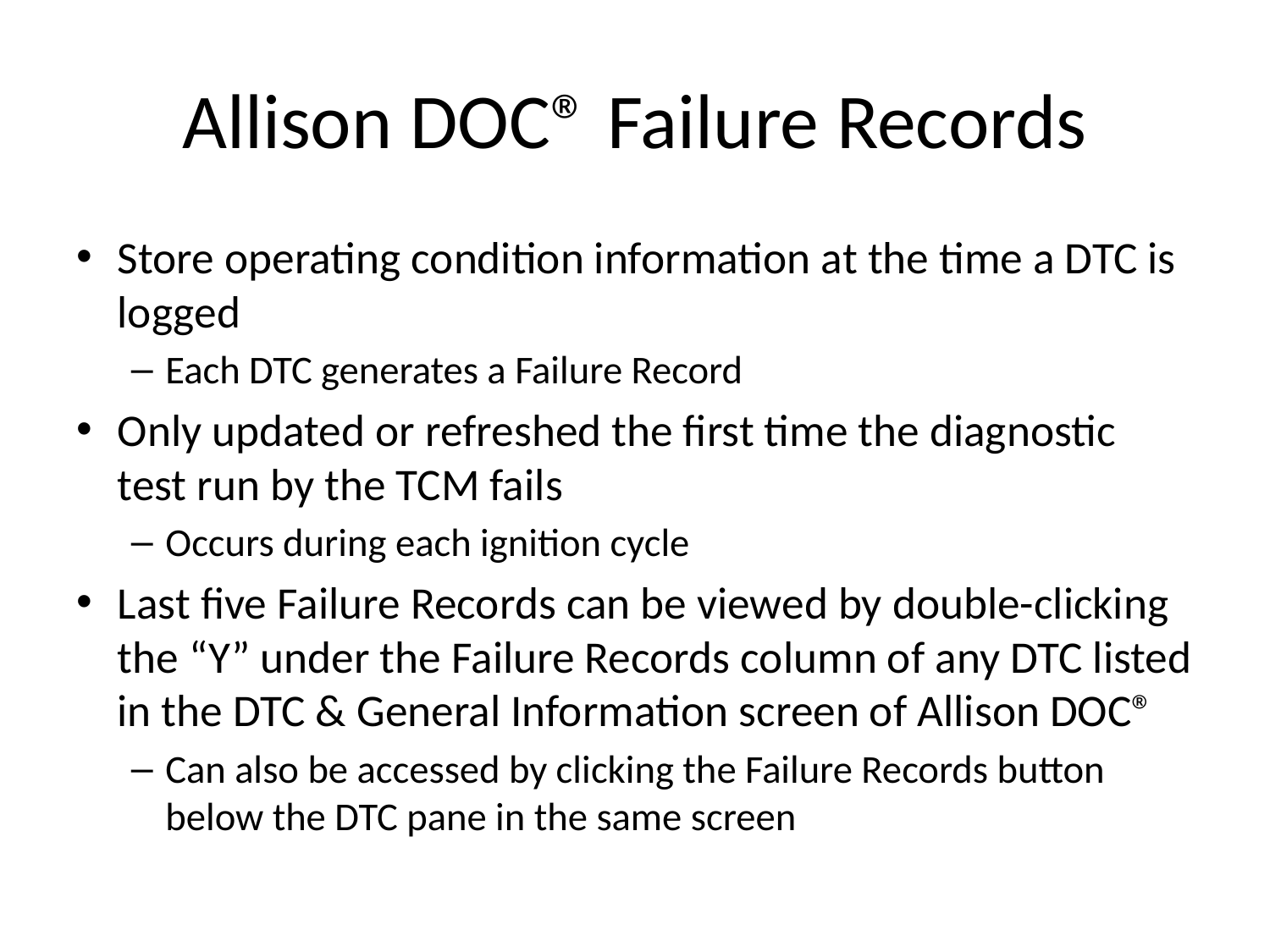

# Allison DOC® Failure Records
Store operating condition information at the time a DTC is logged
Each DTC generates a Failure Record
Only updated or refreshed the first time the diagnostic test run by the TCM fails
Occurs during each ignition cycle
Last five Failure Records can be viewed by double-clicking the “Y” under the Failure Records column of any DTC listed in the DTC & General Information screen of Allison DOC®
Can also be accessed by clicking the Failure Records button below the DTC pane in the same screen